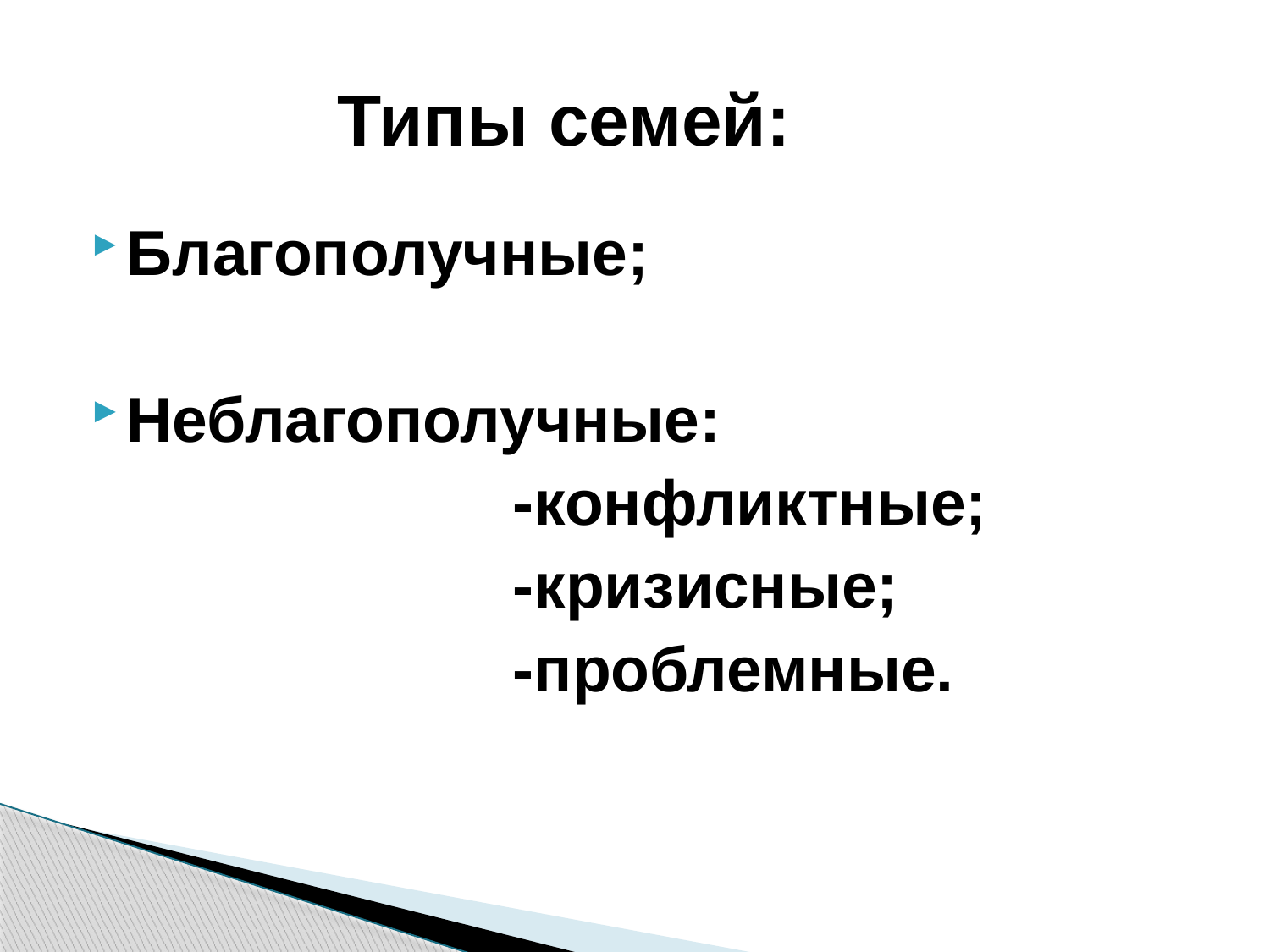

# Типы семей:
Благополучные;

Неблагополучные:
                        -конфликтные;
                        -кризисные;
                        -проблемные.